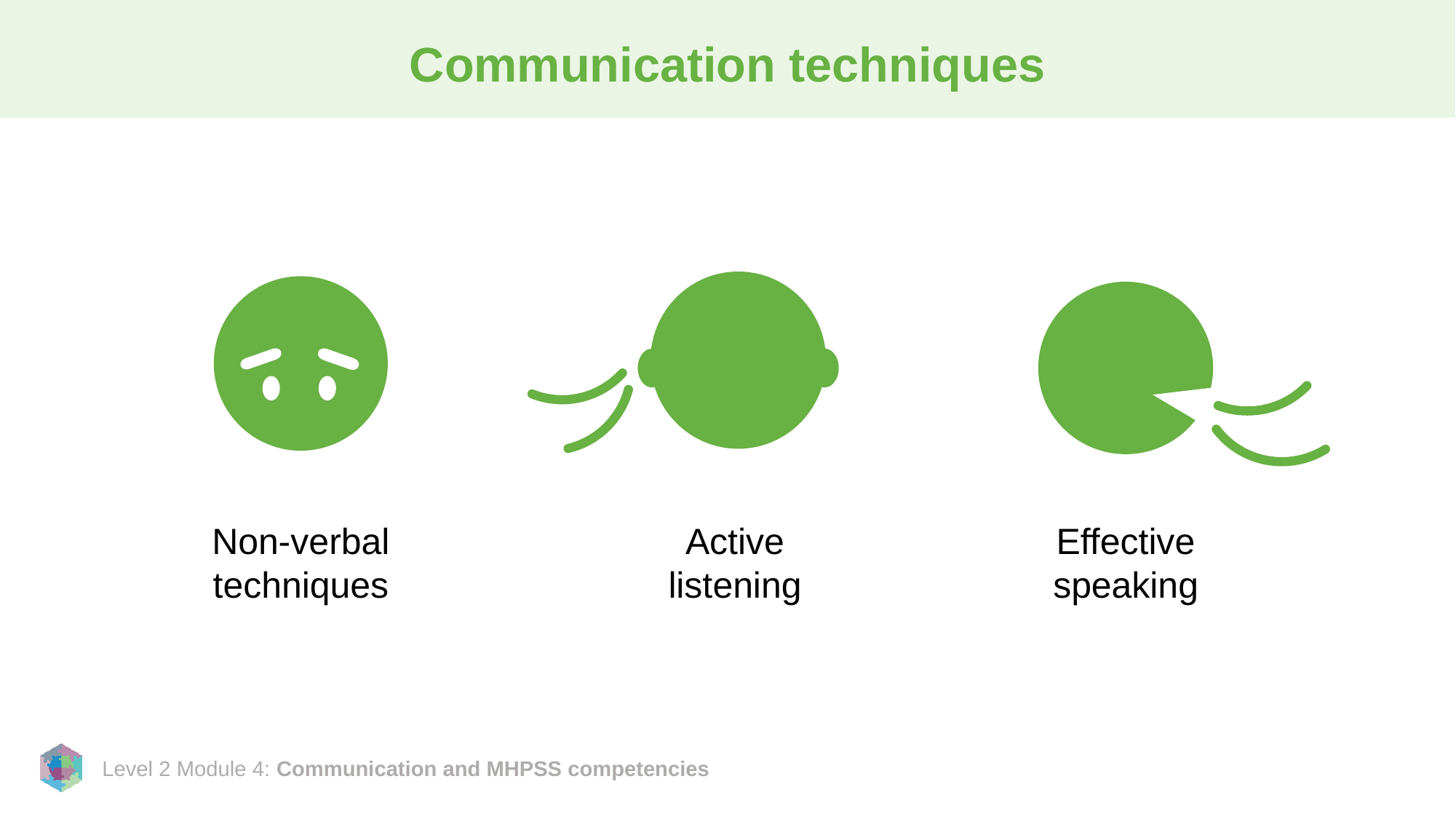

# Communication techniques

Non-verbal techniques
Active listening
Effective speaking